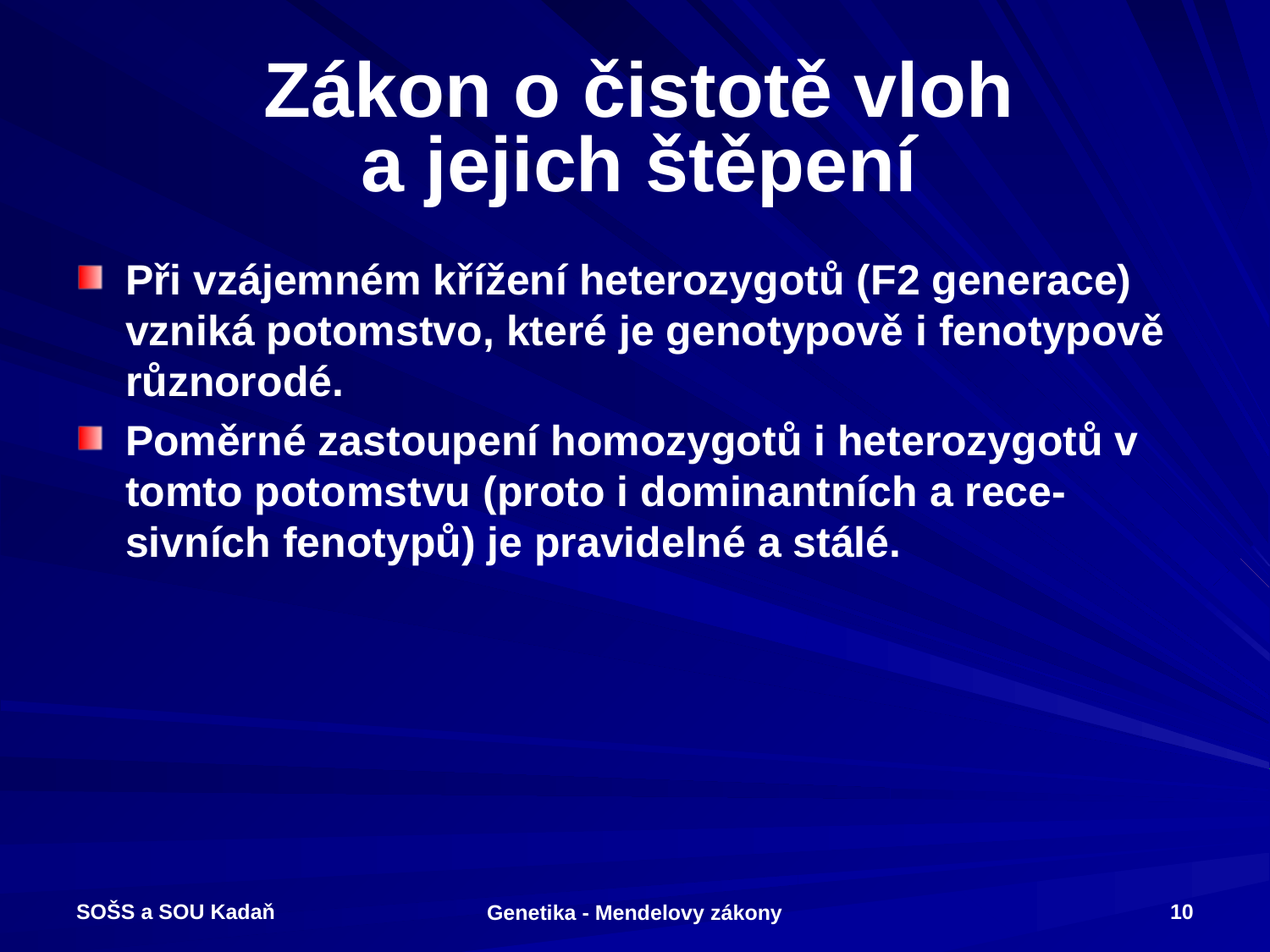

# Zákon o čistotě vloh a jejich štěpení
Při vzájemném křížení heterozygotů (F2 generace) vzniká potomstvo, které je genotypově i fenotypově různorodé.
Poměrné zastoupení homozygotů i heterozygotů v tomto potomstvu (proto i dominantních a rece-sivních fenotypů) je pravidelné a stálé.
SOŠS a SOU Kadaň
10
Genetika - Mendelovy zákony